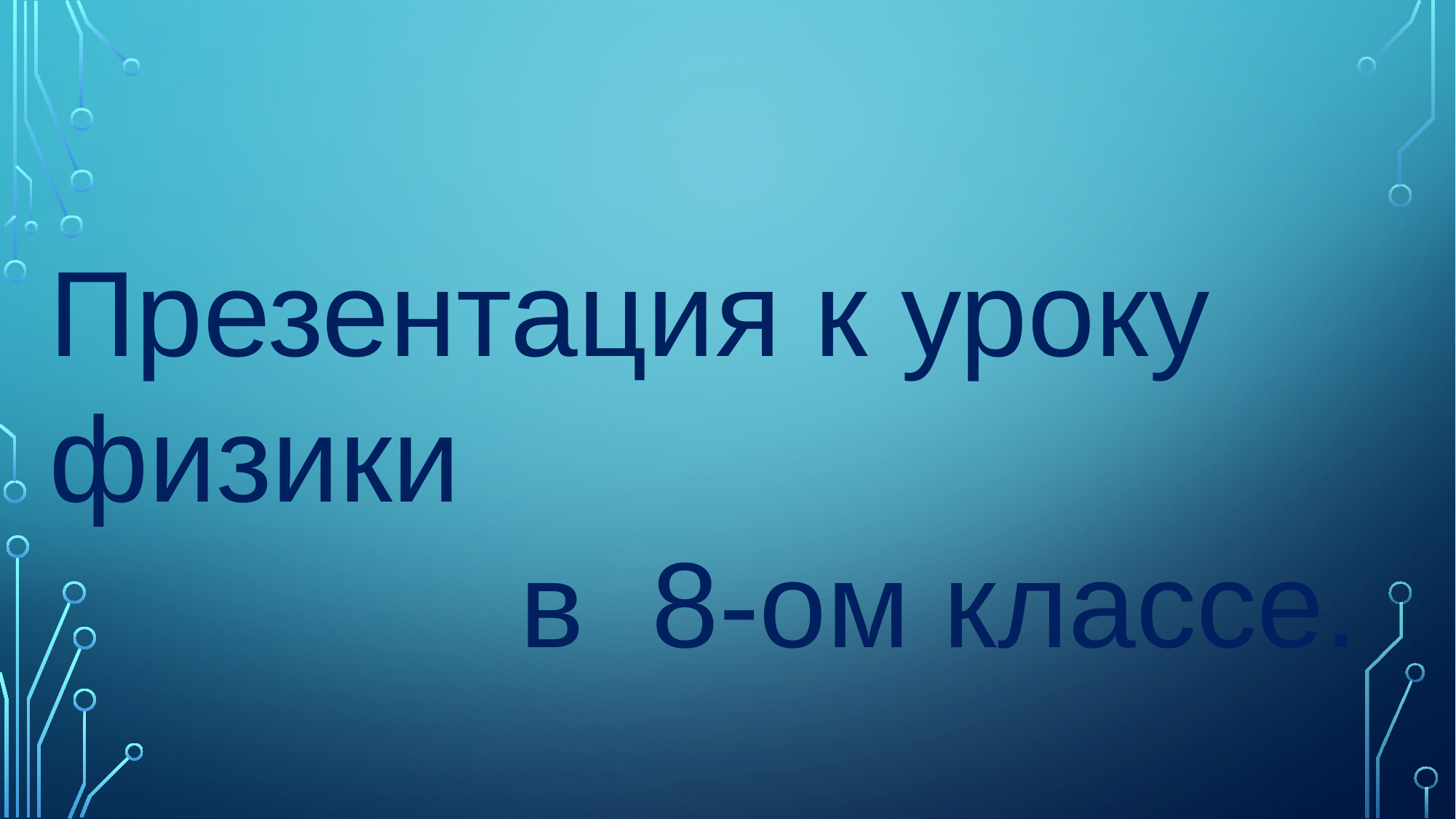

Презентация к уроку физики
              в  8-ом классе.